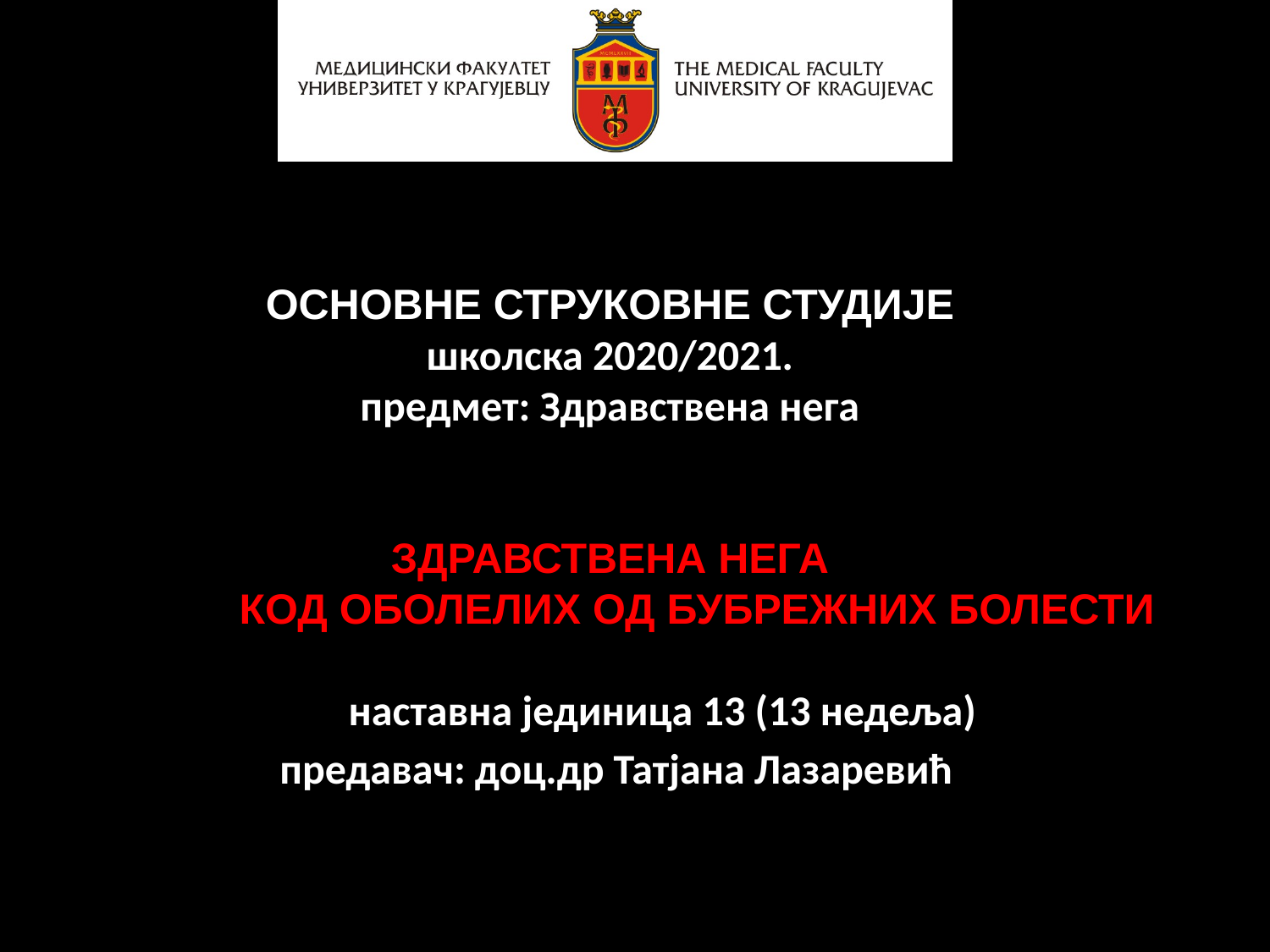

ОСНОВНЕ СТРУКОВНЕ СТУДИЈЕ
школска 2020/2021.
предмет: Здравствена нега

 ЗДРАВСТВЕНА НЕГА
	    КОД ОБОЛЕЛИХ ОД БУБРЕЖНИХ БОЛЕСТИ

           наставна јединица 13 (13 недеља)
            предавач: доц.др Татјана Лазаревић
    Доц. Милан Р. Радовановић                                              	 21.05.2013. 18.45-19.30